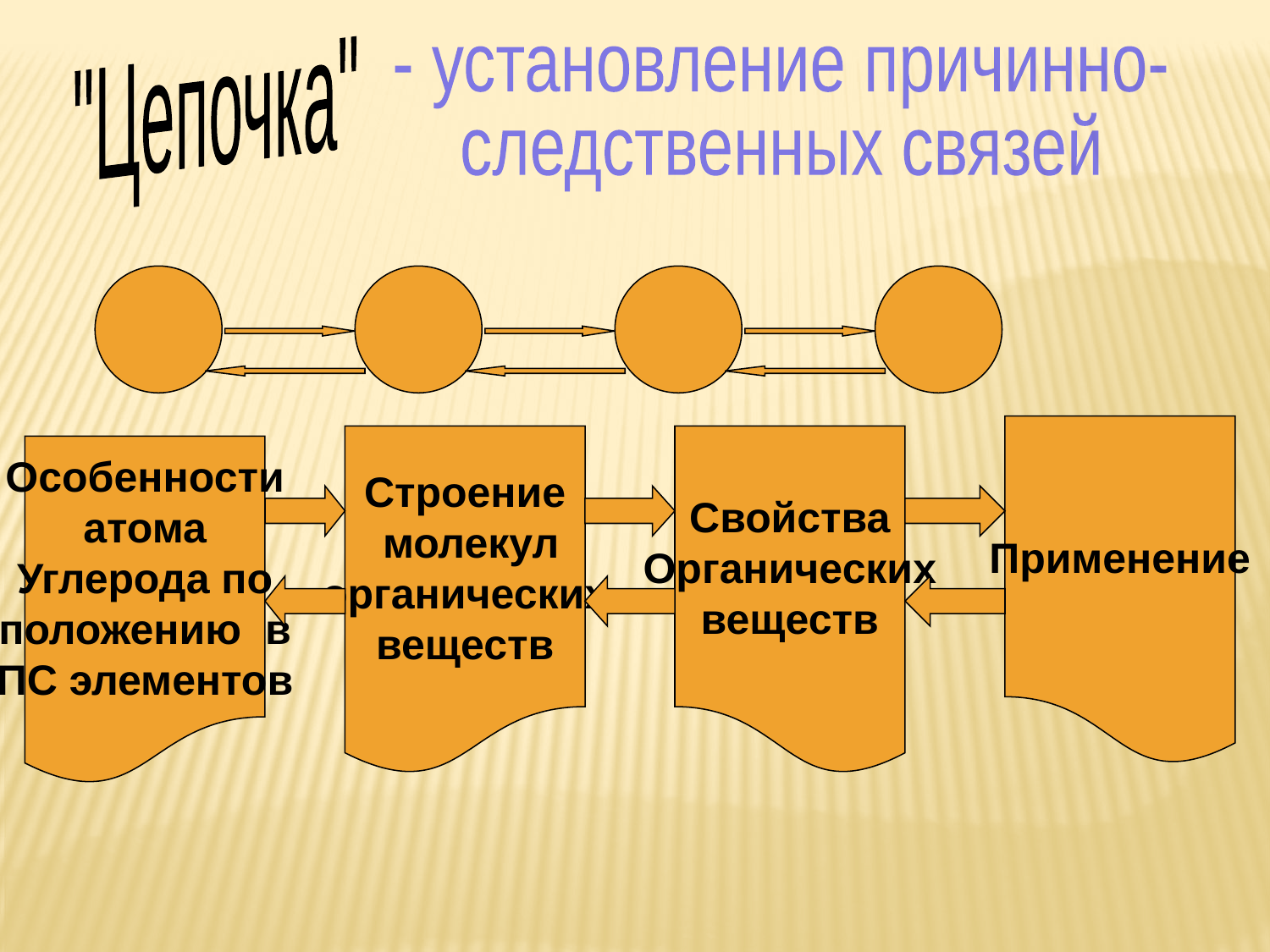

"Цепочка"
- установление причинно-
следственных связей

Применение
Строение
 молекул
органических
веществ
Свойства
Органических
веществ
Особенности
 атома
Углерода по
 положению  в
ПС элементов